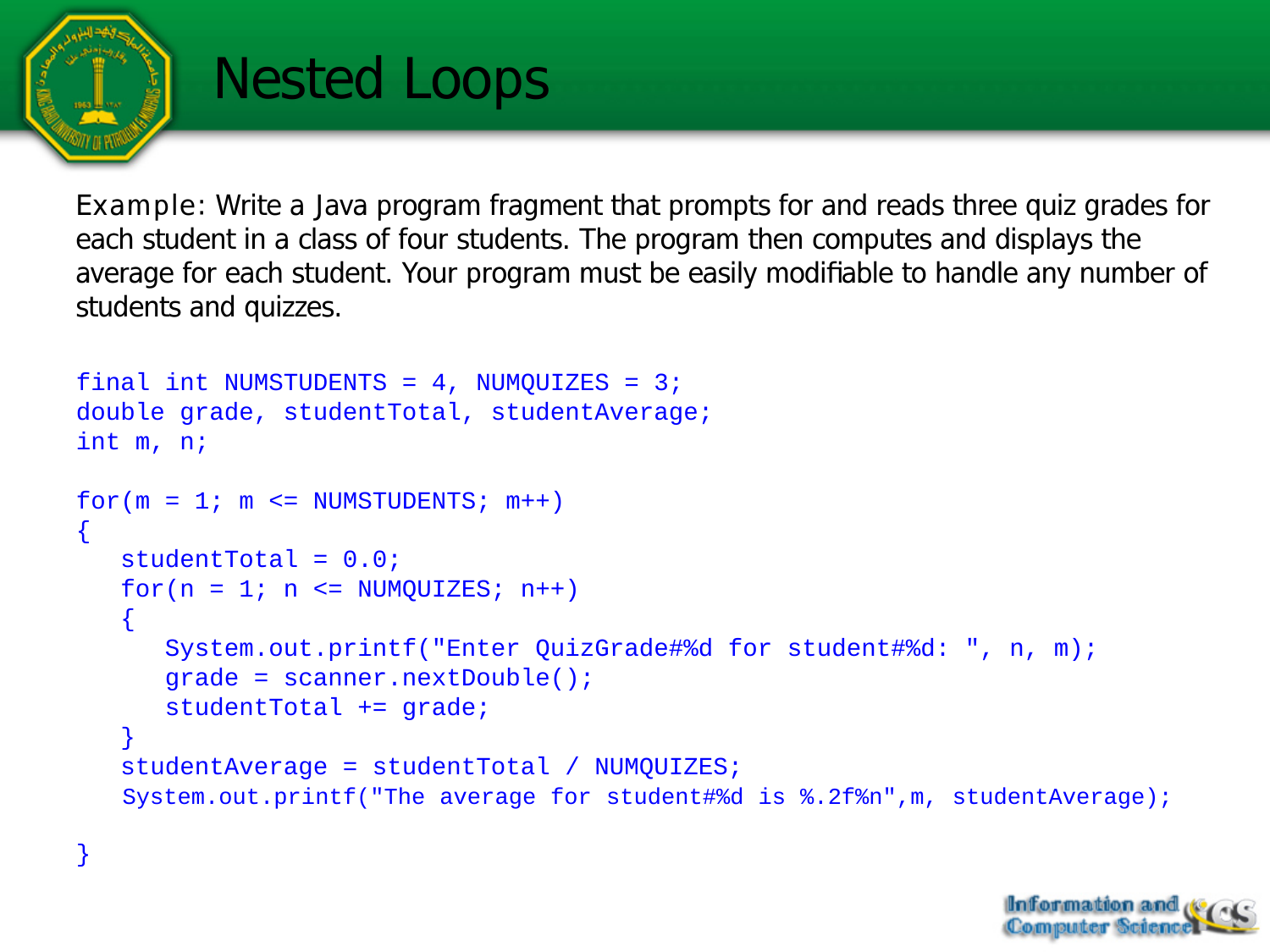

# Nested Loops
Example: Write a Java program fragment that prompts for and reads three quiz grades for each student in a class of four students. The program then computes and displays the average for each student. Your program must be easily modifiable to handle any number of students and quizzes.
final int NUMSTUDENTS = 4, NUMQUIZES = 3;
double grade, studentTotal, studentAverage;
int m, n;

for(m = 1; m <= NUMSTUDENTS; m++)
{
   studentTotal = 0.0;
   for(n = 1; n <= NUMQUIZES; n++)
   {
      System.out.printf("Enter QuizGrade#%d for student#%d: ", n, m);
      grade = scanner.nextDouble();
      studentTotal += grade;
   }
   studentAverage = studentTotal / NUMQUIZES;
   System.out.printf("The average for student#%d is %.2f%n",m, studentAverage);
}